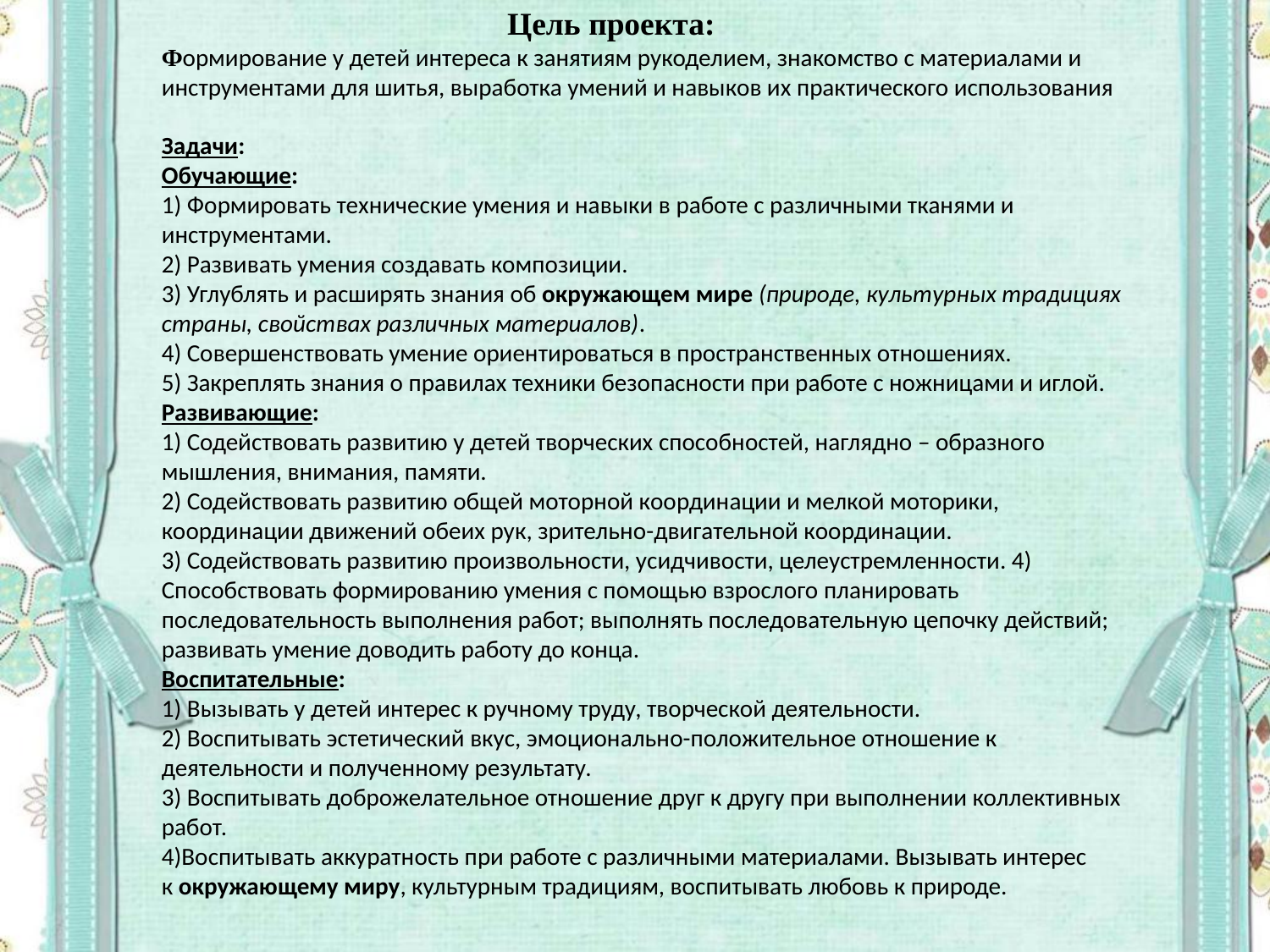

# Цель проекта:  Формирование у детей интереса к занятиям рукоделием, знакомство с материалами и инструментами для шитья, выработка умений и навыков их практического использования Задачи: Обучающие: 1) Формировать технические умения и навыки в работе с различными тканями и инструментами. 2) Развивать умения создавать композиции. 3) Углублять и расширять знания об окружающем мире (природе, культурных традициях страны, свойствах различных материалов). 4) Совершенствовать умение ориентироваться в пространственных отношениях. 5) Закреплять знания о правилах техники безопасности при работе с ножницами и иглой. Развивающие: 1) Содействовать развитию у детей творческих способностей, наглядно – образного мышления, внимания, памяти. 2) Содействовать развитию общей моторной координации и мелкой моторики, координации движений обеих рук, зрительно-двигательной координации. 3) Содействовать развитию произвольности, усидчивости, целеустремленности. 4) Способствовать формированию умения с помощью взрослого планировать последовательность выполнения работ; выполнять последовательную цепочку действий; развивать умение доводить работу до конца. Воспитательные: 1) Вызывать у детей интерес к ручному труду, творческой деятельности. 2) Воспитывать эстетический вкус, эмоционально-положительное отношение к деятельности и полученному результату. 3) Воспитывать доброжелательное отношение друг к другу при выполнении коллективных работ. 4)Воспитывать аккуратность при работе с различными материалами. Вызывать интерес к окружающему миру, культурным традициям, воспитывать любовь к природе.